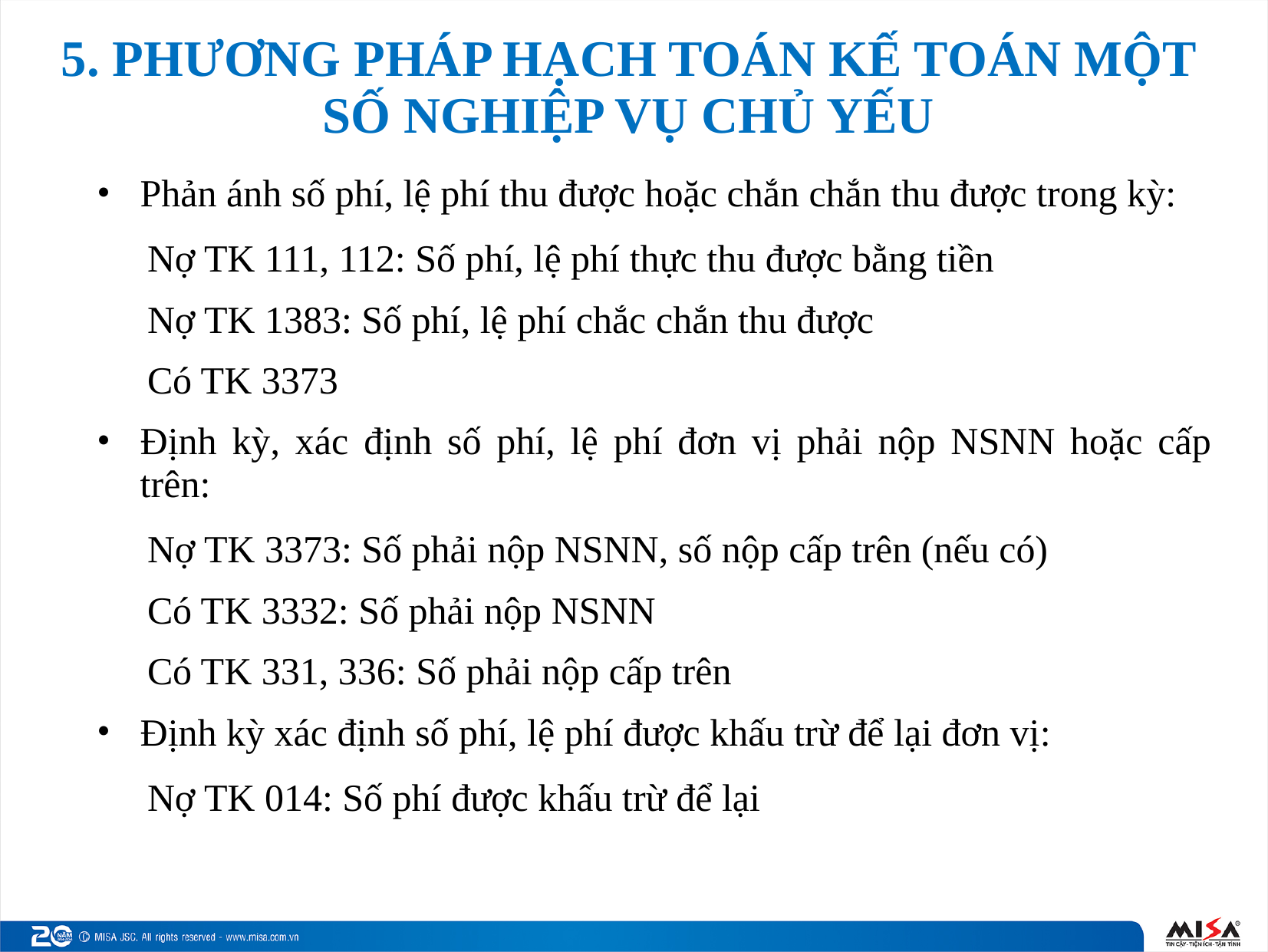

# 5. PHƯƠNG PHÁP HẠCH TOÁN KẾ TOÁN MỘT SỐ NGHIỆP VỤ CHỦ YẾU
Phản ánh số phí, lệ phí thu được hoặc chắn chắn thu được trong kỳ:
Nợ TK 111, 112: Số phí, lệ phí thực thu được bằng tiền
Nợ TK 1383: Số phí, lệ phí chắc chắn thu được
Có TK 3373
Định kỳ, xác định số phí, lệ phí đơn vị phải nộp NSNN hoặc cấp trên:
Nợ TK 3373: Số phải nộp NSNN, số nộp cấp trên (nếu có)
Có TK 3332: Số phải nộp NSNN
Có TK 331, 336: Số phải nộp cấp trên
Định kỳ xác định số phí, lệ phí được khấu trừ để lại đơn vị:
Nợ TK 014: Số phí được khấu trừ để lại